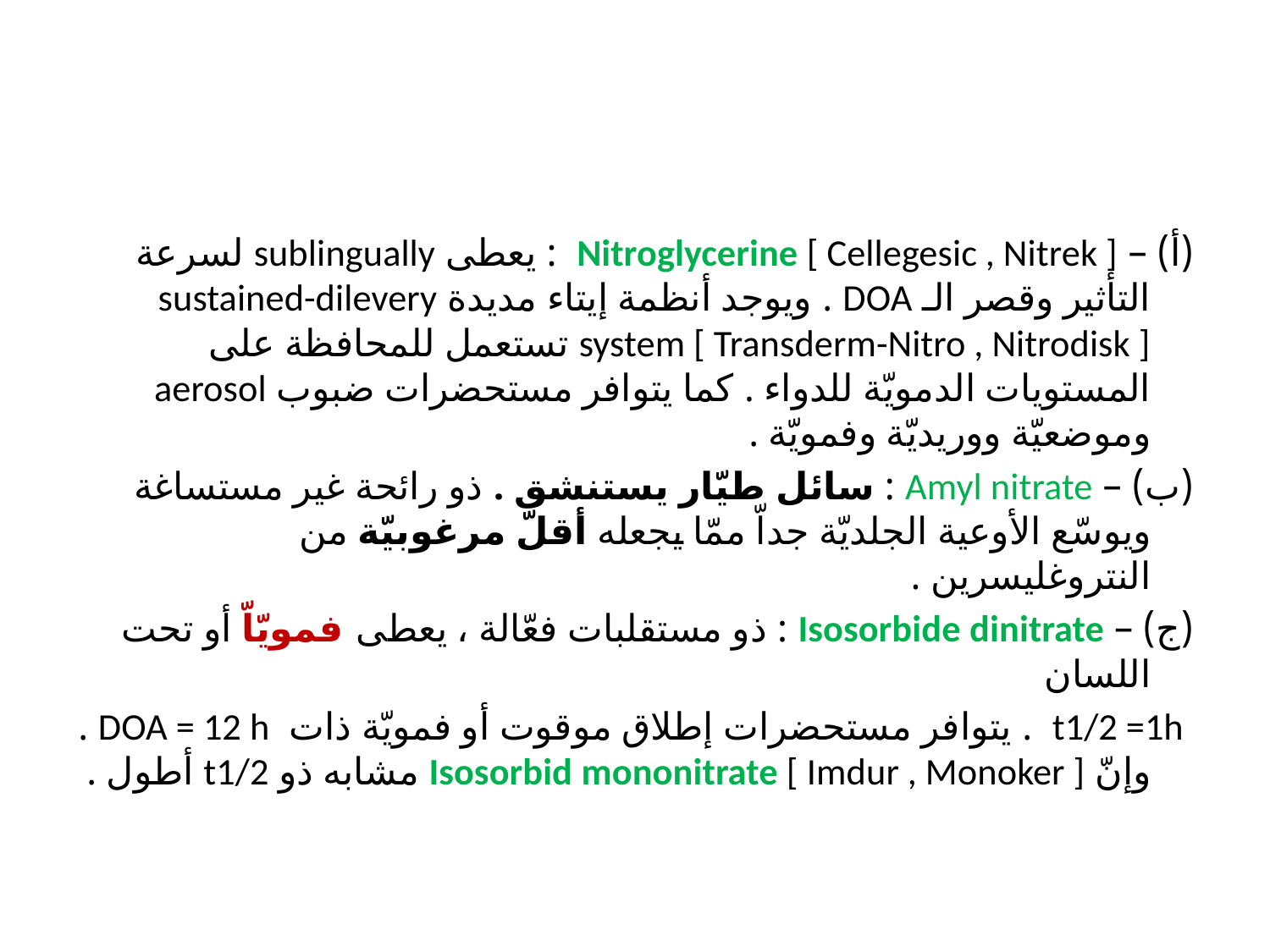

#
(أ) – Nitroglycerine [ Cellegesic , Nitrek ]  : يعطى sublingually لسرعة التأثير وقصر الـ DOA . ويوجد أنظمة إيتاء مديدة sustained-dilevery system [ Transderm-Nitro , Nitrodisk ] تستعمل للمحافظة على المستويات الدمويّة للدواء . كما يتوافر مستحضرات ضبوب aerosol وموضعيّة ووريديّة وفمويّة .
(ب) – Amyl nitrate : سائل طيّار يستنشق . ذو رائحة غير مستساغة ويوسّع الأوعية الجلديّة جداّ ممّا يجعله أقلّ مرغوبيّة من النتروغليسرين .
(ج) – Isosorbide dinitrate : ذو مستقلبات فعّالة ، يعطى فمويّاّ أو تحت اللسان
 t1/2 =1h  . يتوافر مستحضرات إطلاق موقوت أو فمويّة ذات  DOA = 12 h . وإنّ Isosorbid mononitrate [ Imdur , Monoker ] مشابه ذو t1/2 أطول .